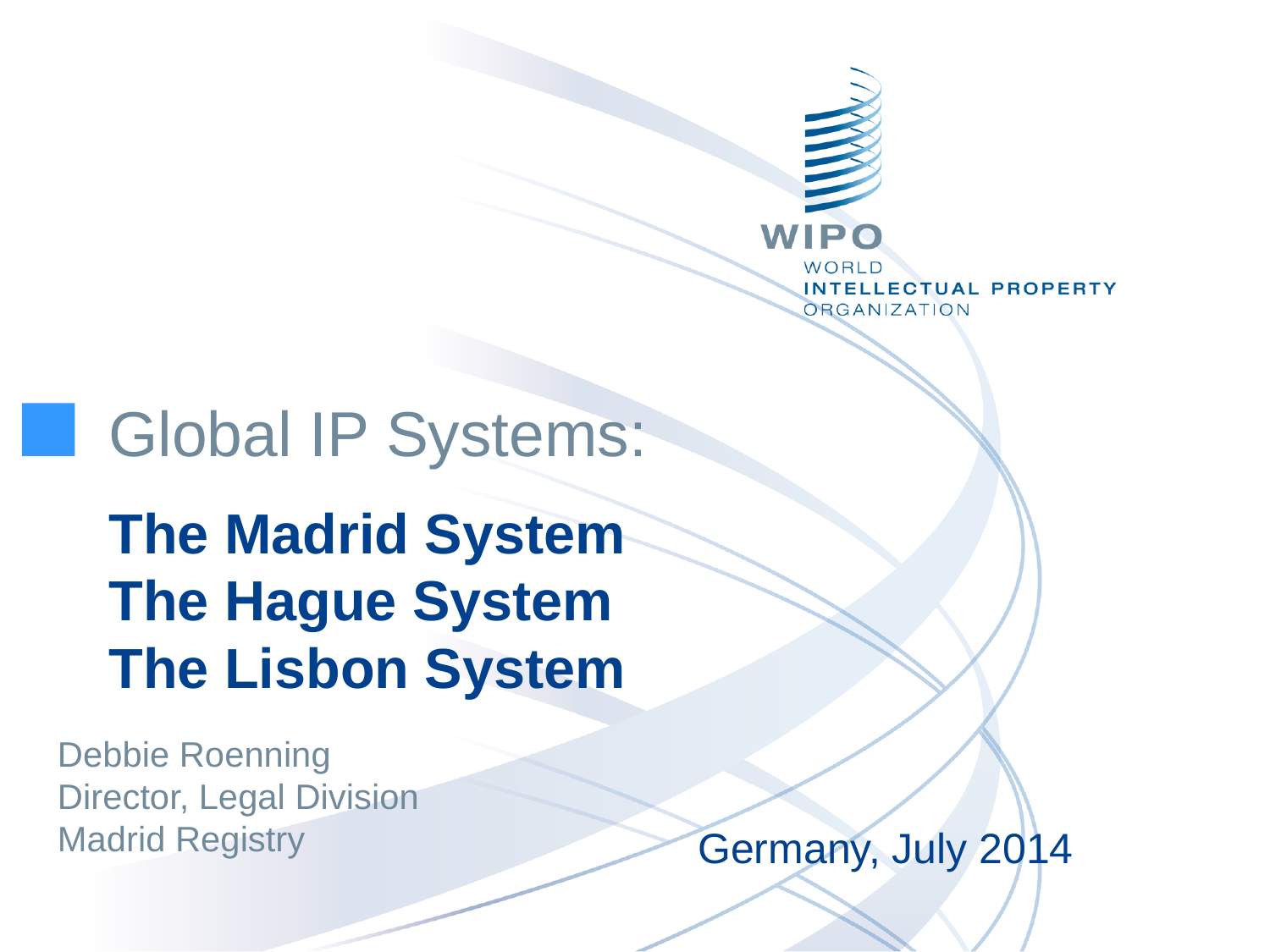

Global IP Systems:
The Madrid System
The Hague System
The Lisbon System

Debbie Roenning
Director, Legal Division
Madrid Registry

Germany, July 2014